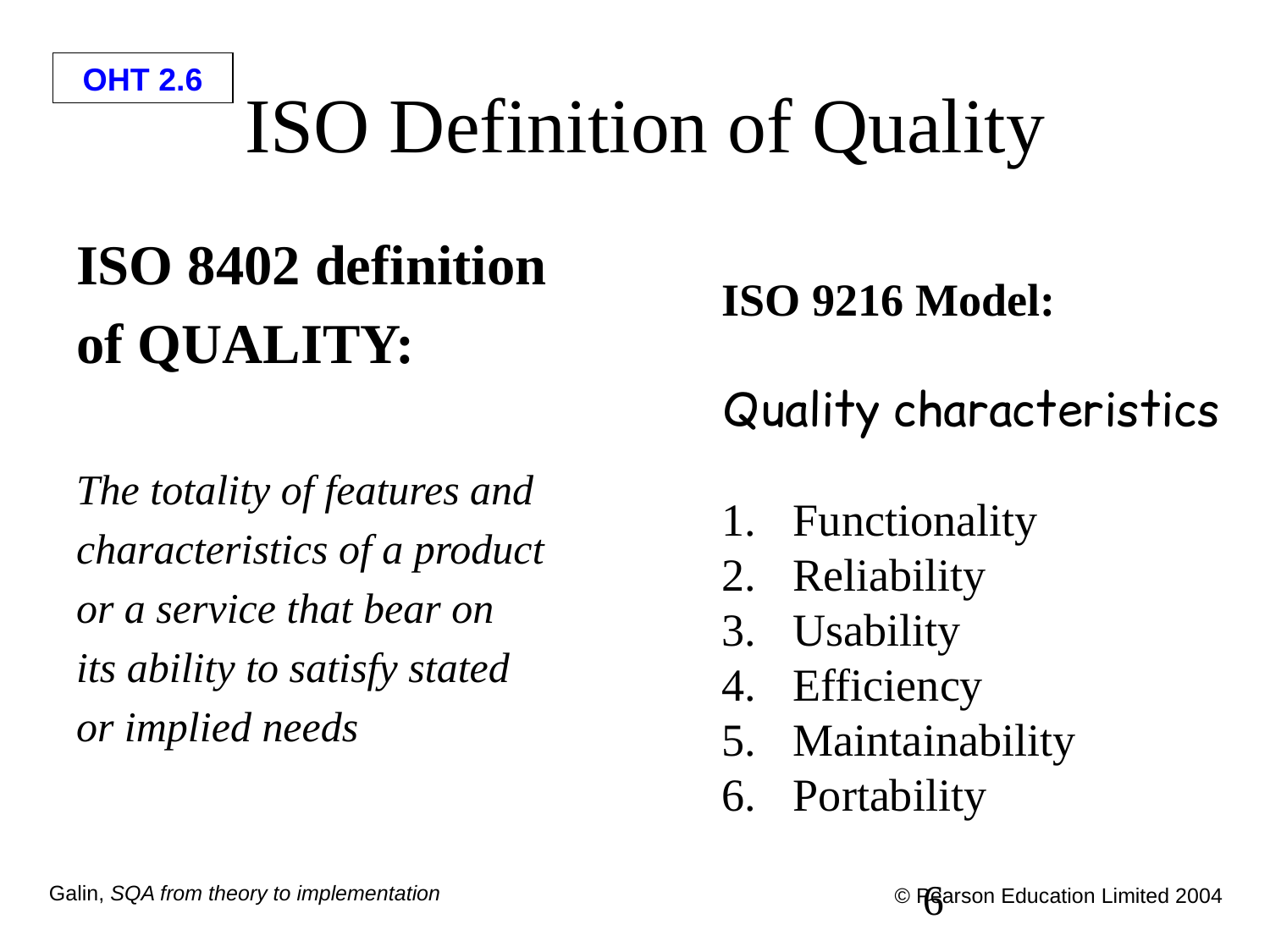

# ISO Definition of Quality
ISO 8402 definition
of QUALITY:

The totality of features and
characteristics of a product
or a service that bear on
its ability to satisfy stated
or implied needs
ISO 9216 Model:

Quality characteristics

Functionality
Reliability
Usability
Efficiency
Maintainability
Portability

6